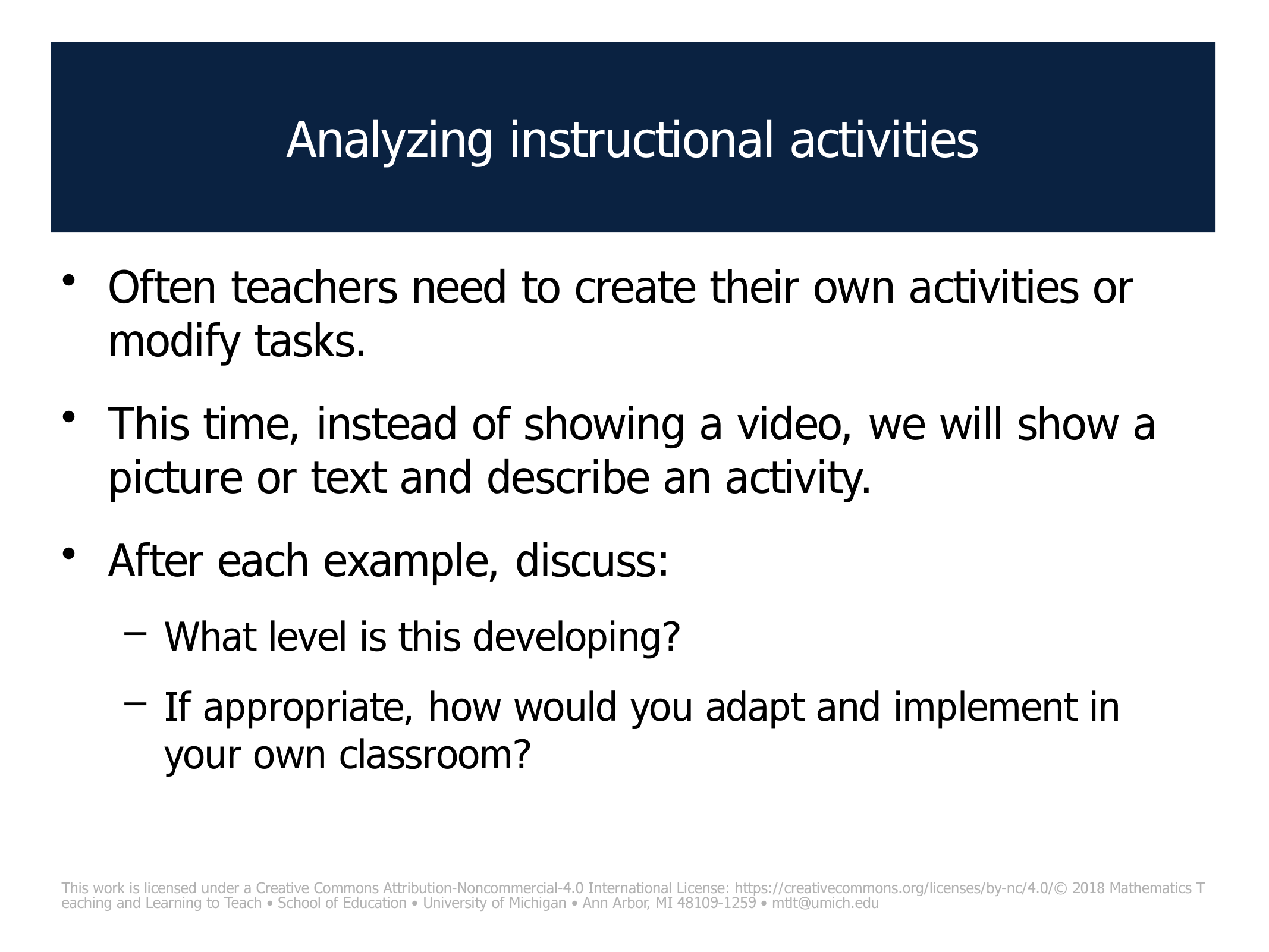

# Analyzing instructional activities
Often teachers need to create their own activities or modify tasks.
This time, instead of showing a video, we will show a picture or text and describe an activity.
After each example, discuss:
What level is this developing?
If appropriate, how would you adapt and implement in your own classroom?
This work is licensed under a Creative Commons Attribution-Noncommercial-4.0 International License: https://creativecommons.org/licenses/by-nc/4.0/
© 2018 Mathematics Teaching and Learning to Teach • School of Education • University of Michigan • Ann Arbor, MI 48109-1259 • mtlt@umich.edu